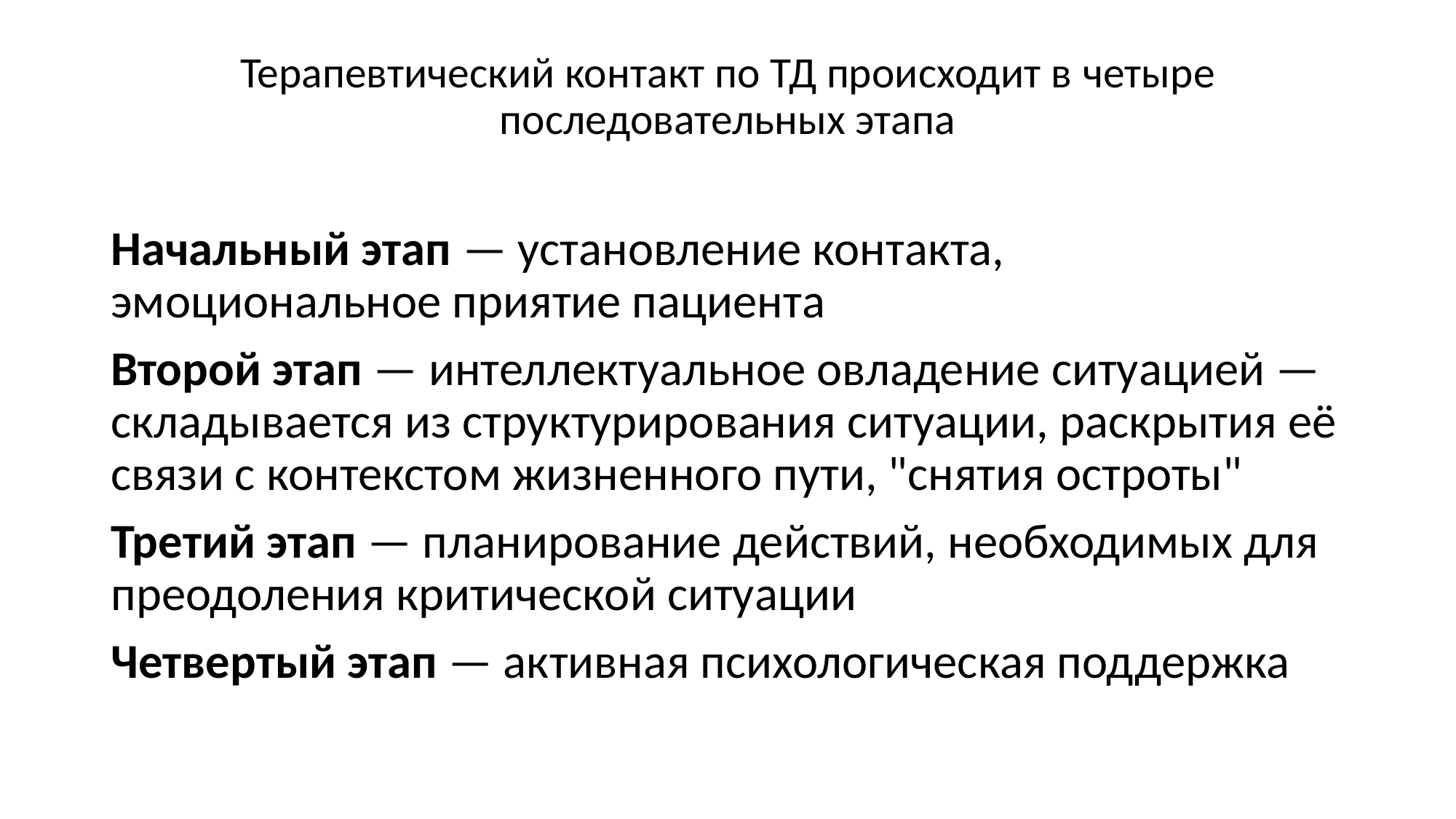

# Терапевтический контакт по ТД происходит в четыре последовательных этапа
Начальный этап — установление контакта, эмоциональное приятие пациента
Второй этап — интеллектуальное овладение ситуацией — складывается из структурирования ситуации, раскрытия её связи с контекстом жизненного пути, "снятия остроты"
Третий этап — планирование действий, необходимых для преодоления критической ситуации
Четвертый этап — активная психологическая поддержка